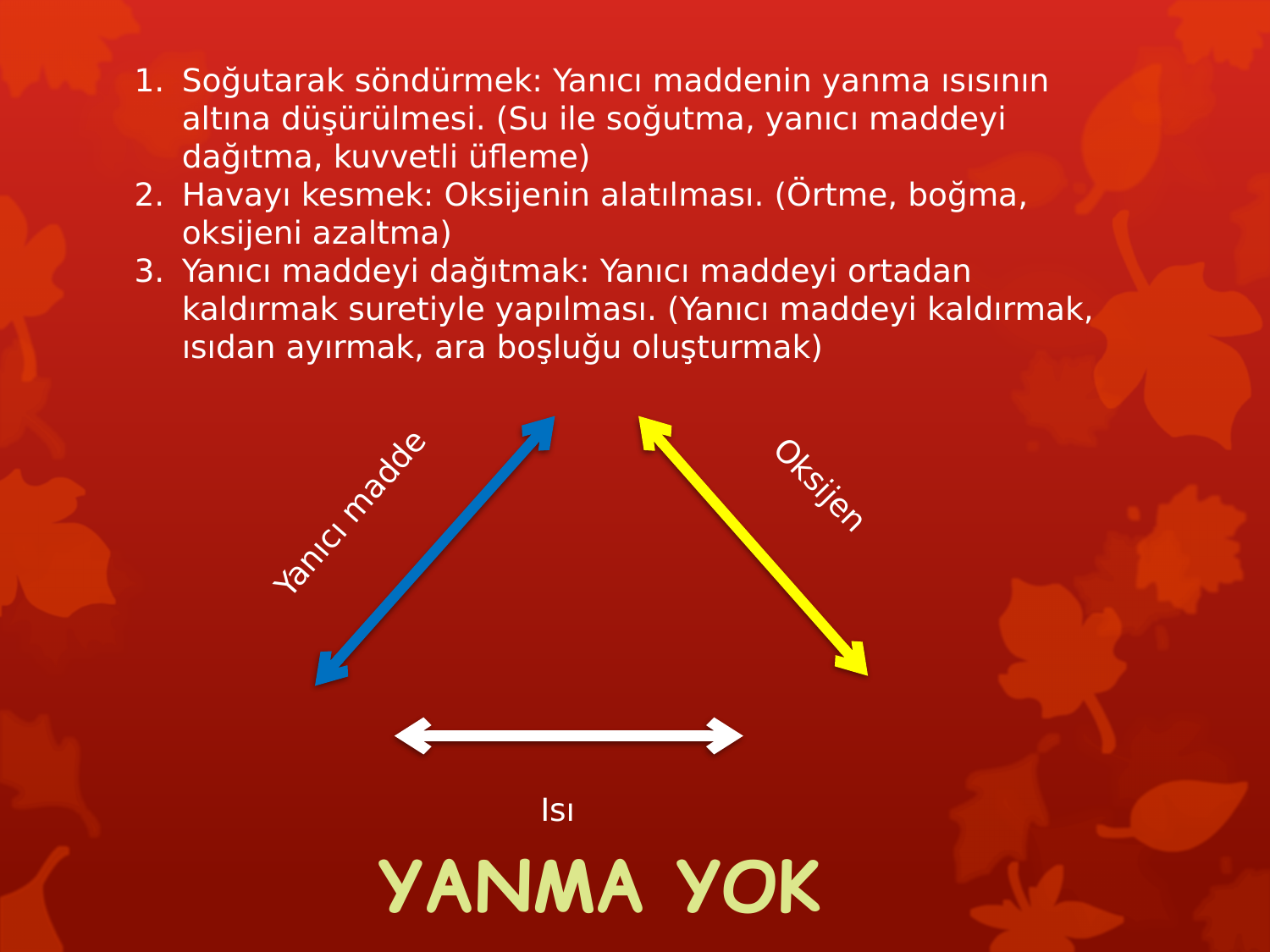

Soğutarak söndürmek: Yanıcı maddenin yanma ısısının altına düşürülmesi. (Su ile soğutma, yanıcı maddeyi dağıtma, kuvvetli üfleme)
Havayı kesmek: Oksijenin alatılması. (Örtme, boğma, oksijeni azaltma)
Yanıcı maddeyi dağıtmak: Yanıcı maddeyi ortadan kaldırmak suretiyle yapılması. (Yanıcı maddeyi kaldırmak, ısıdan ayırmak, ara boşluğu oluşturmak)
Yanıcı madde
Oksijen
Isı
YANMA YOK